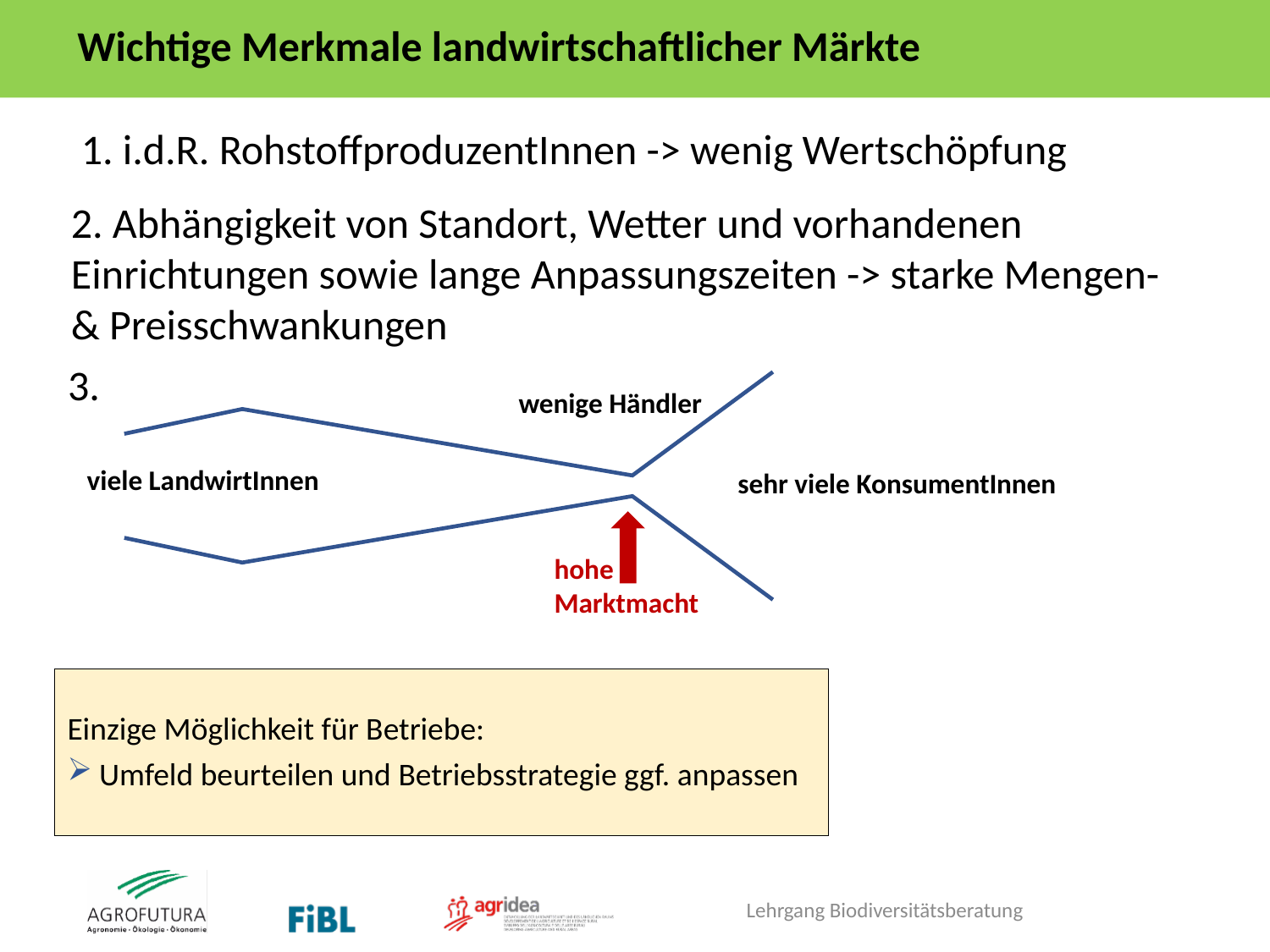

# Wichtige Merkmale landwirtschaftlicher Märkte
1. i.d.R. RohstoffproduzentInnen -> wenig Wertschöpfung
2. Abhängigkeit von Standort, Wetter und vorhandenen Einrichtungen sowie lange Anpassungszeiten -> starke Mengen- & Preisschwankungen
3.

wenige Händler
viele LandwirtInnen
sehr viele KonsumentInnen

hohe
Marktmacht

Einzige Möglichkeit für Betriebe:
Umfeld beurteilen und Betriebsstrategie ggf. anpassen
Lehrgang Biodiversitätsberatung